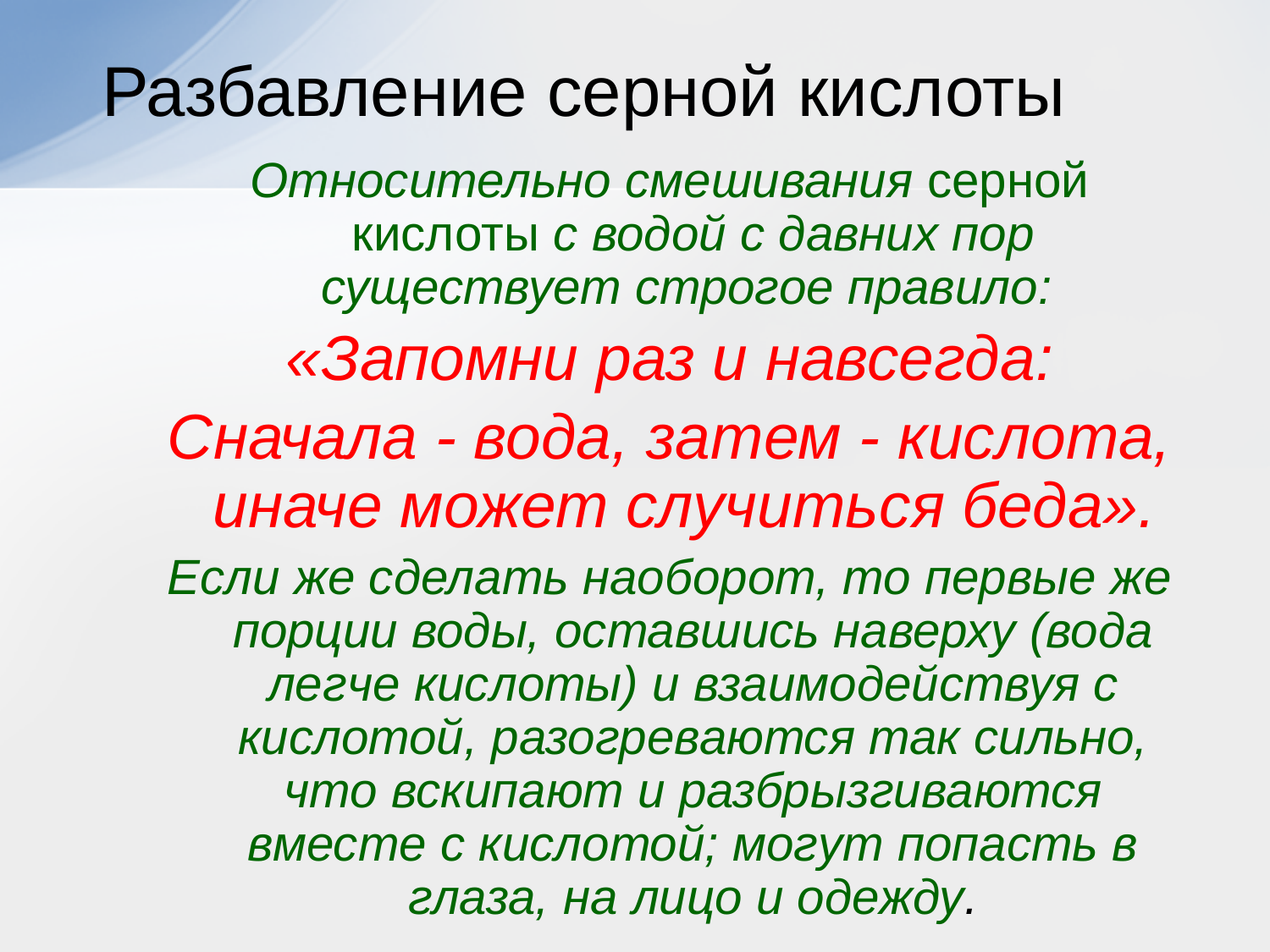

Разбавление серной кислоты
Относительно смешивания серной кислоты с водой с давних пор существует строгое правило:
«Запомни раз и навсегда:
Сначала - вода, затем - кислота, иначе может случиться беда».
Если же сделать наоборот, то первые же порции воды, оставшись наверху (вода легче кислоты) и взаимодействуя с кислотой, разогреваются так сильно, что вскипают и разбрызгиваются вместе с кислотой; могут попасть в глаза, на лицо и одежду.